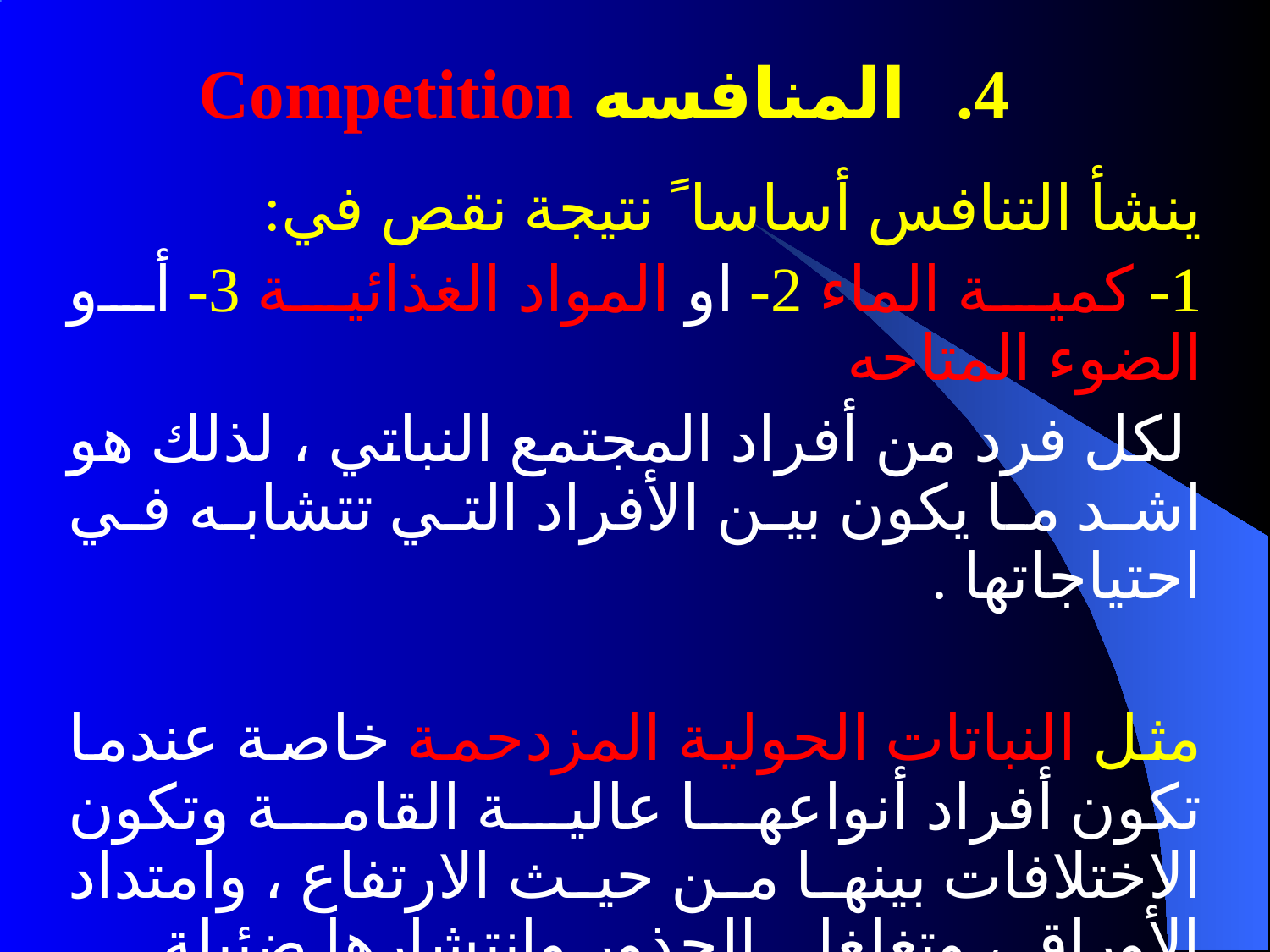

المنافسه Competition
ينشأ التنافس أساسا ً نتيجة نقص في:
1- كمية الماء 2- او المواد الغذائية 3- أو الضوء المتاحه
 لكل فرد من أفراد المجتمع النباتي ، لذلك هو اشد ما يكون بين الأفراد التي تتشابه في احتياجاتها .

مثل النباتات الحولية المزدحمة خاصة عندما تكون أفراد أنواعها عالية القامة وتكون الاختلافات بينها من حيث الارتفاع ، وامتداد الأوراق ، وتغلغل  الجذور وانتشارها ضئيلة.